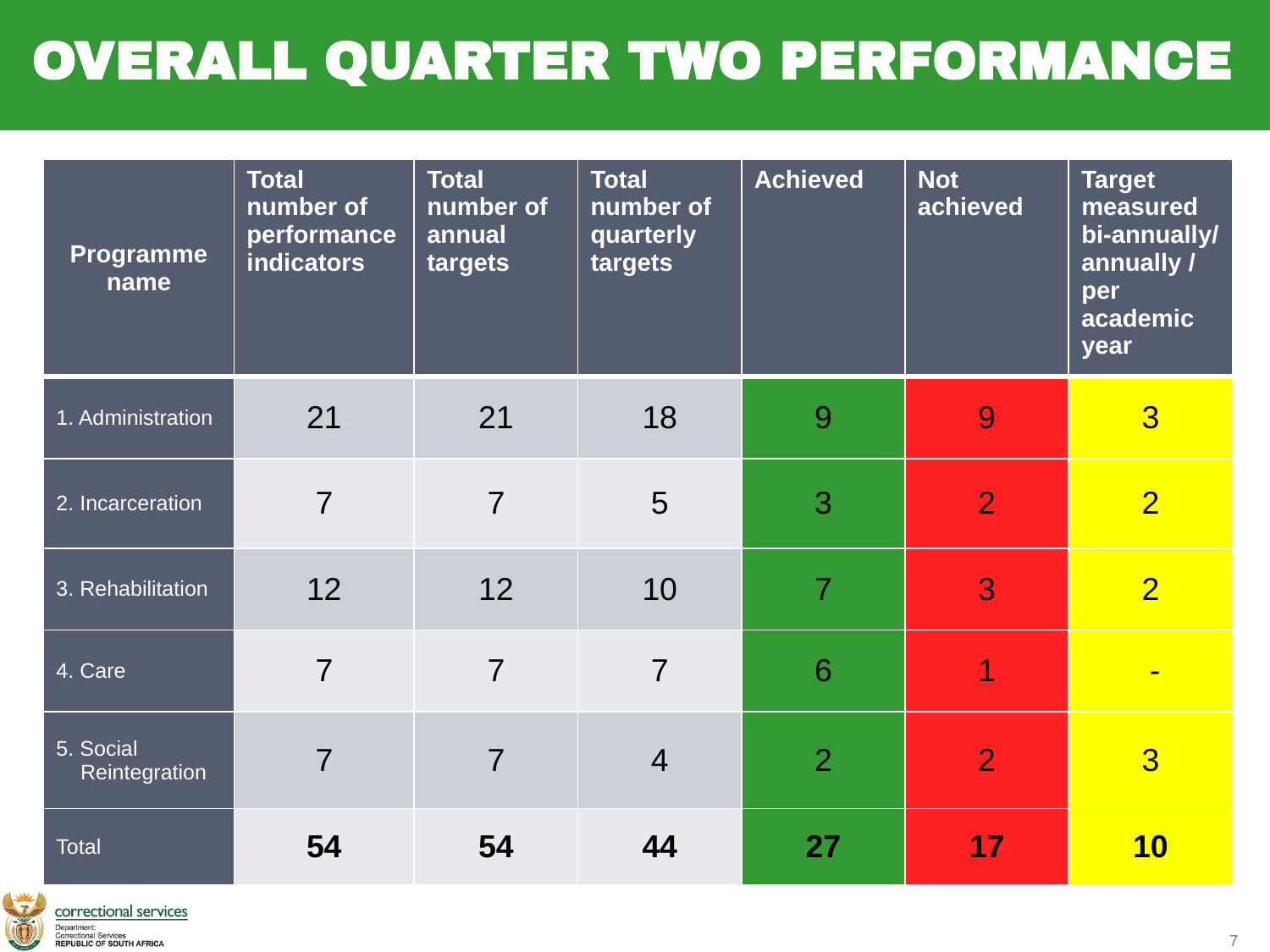

OVERALL QUARTER TWO PERFORMANCE
| Programme name | Total number of performance indicators | Total number of annual targets | Total number of quarterly targets | Achieved | Not achieved | Target measured bi-annually/ annually / per academic year |
| --- | --- | --- | --- | --- | --- | --- |
| 1. Administration | 21 | 21 | 18 | 9 | 9 | 3 |
| 2. Incarceration | 7 | 7 | 5 | 3 | 2 | 2 |
| 3. Rehabilitation | 12 | 12 | 10 | 7 | 3 | 2 |
| 4. Care | 7 | 7 | 7 | 6 | 1 | - |
| 5. Social Reintegration | 7 | 7 | 4 | 2 | 2 | 3 |
| Total | 54 | 54 | 44 | 27 | 17 | 10 |